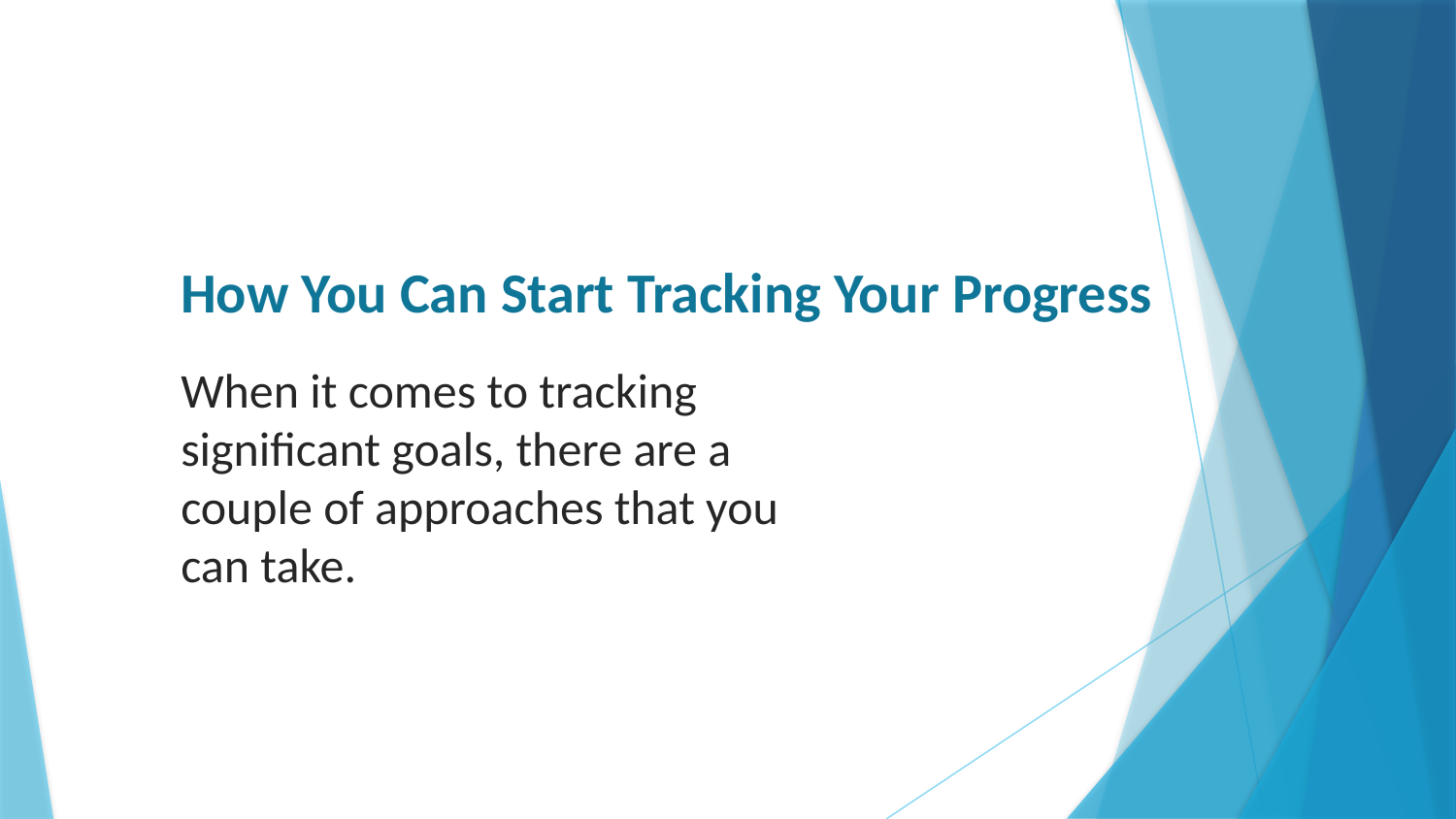

# How You Can Start Tracking Your Progress
When it comes to tracking significant goals, there are a couple of approaches that you can take.